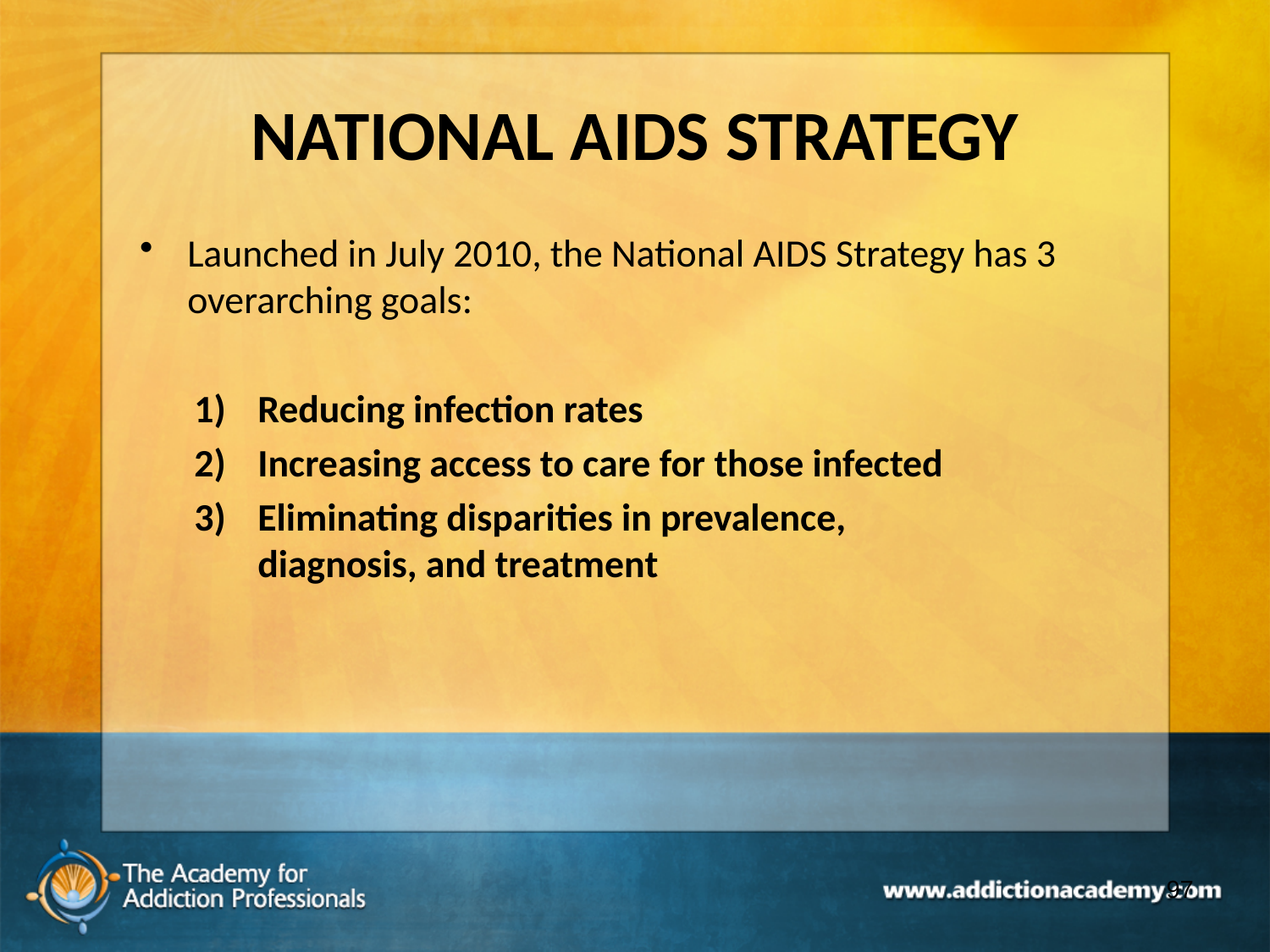

# NATIONAL AIDS STRATEGY
Launched in July 2010, the National AIDS Strategy has 3 overarching goals:

Reducing infection rates
Increasing access to care for those infected
Eliminating disparities in prevalence,                     diagnosis, and treatment

97